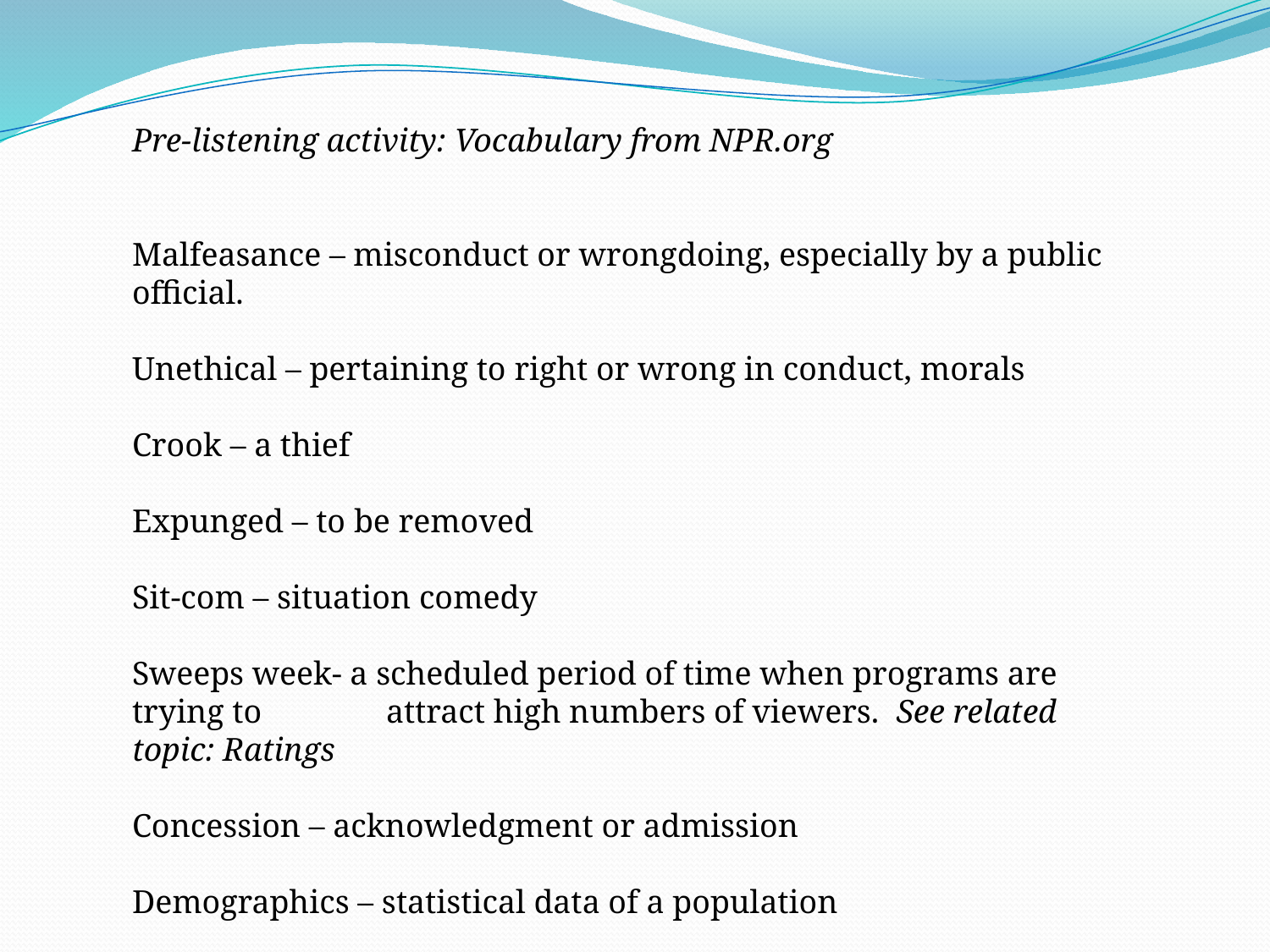

Pre-listening activity: Vocabulary from NPR.org

Malfeasance – misconduct or wrongdoing, especially by a public official.

Unethical – pertaining to right or wrong in conduct, morals

Crook – a thief

Expunged – to be removed

Sit-com – situation comedy

Sweeps week- a scheduled period of time when programs are trying to 	attract high numbers of viewers.  See related topic: Ratings

Concession – acknowledgment or admission

Demographics – statistical data of a population